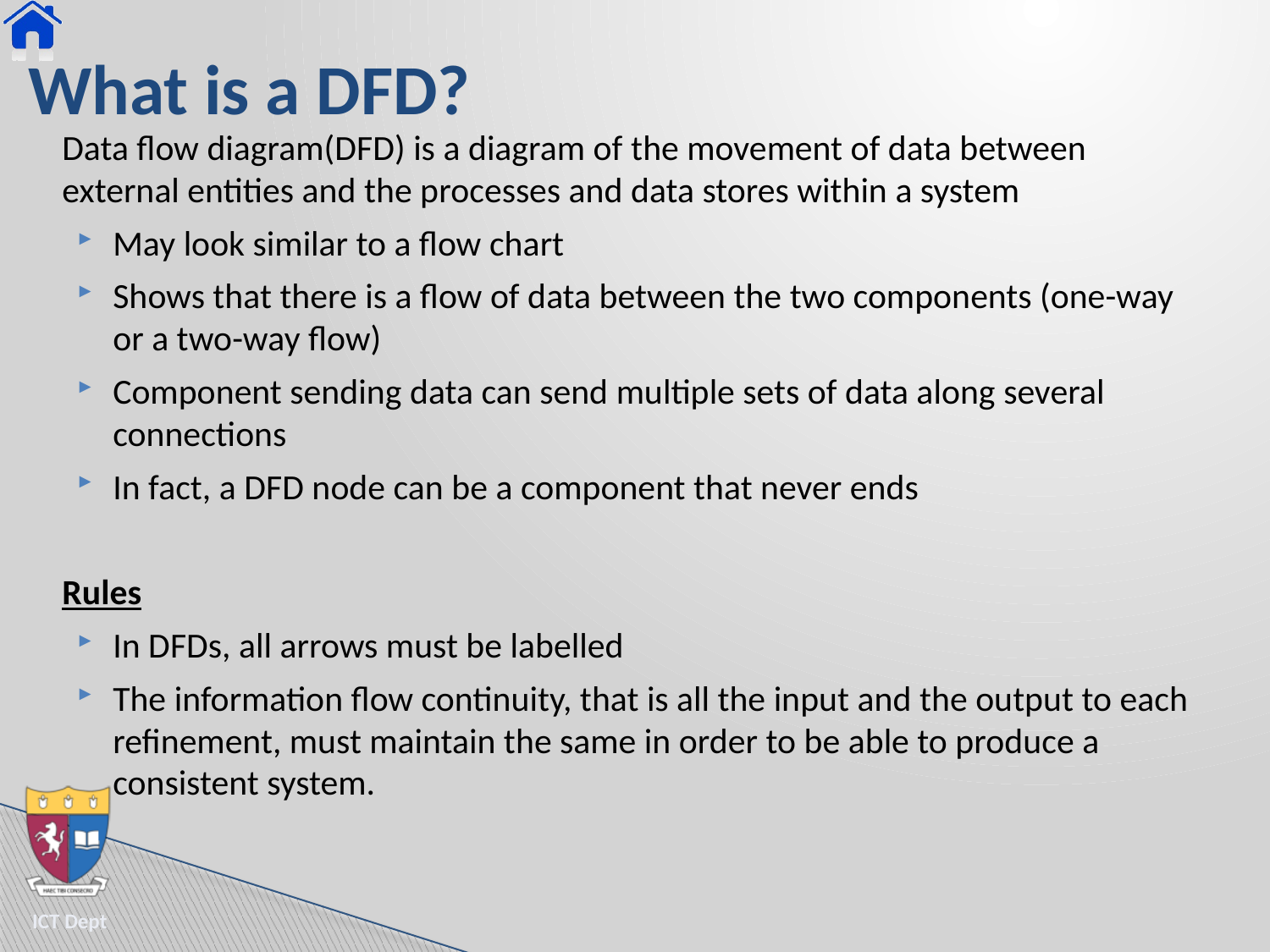

# What is a DFD?
Data flow diagram(DFD) is a diagram of the movement of data between external entities and the processes and data stores within a system
May look similar to a flow chart
Shows that there is a flow of data between the two components (one-way or a two-way flow)
Component sending data can send multiple sets of data along several connections
In fact, a DFD node can be a component that never ends

Rules
In DFDs, all arrows must be labelled
The information flow continuity, that is all the input and the output to each refinement, must maintain the same in order to be able to produce a consistent system.